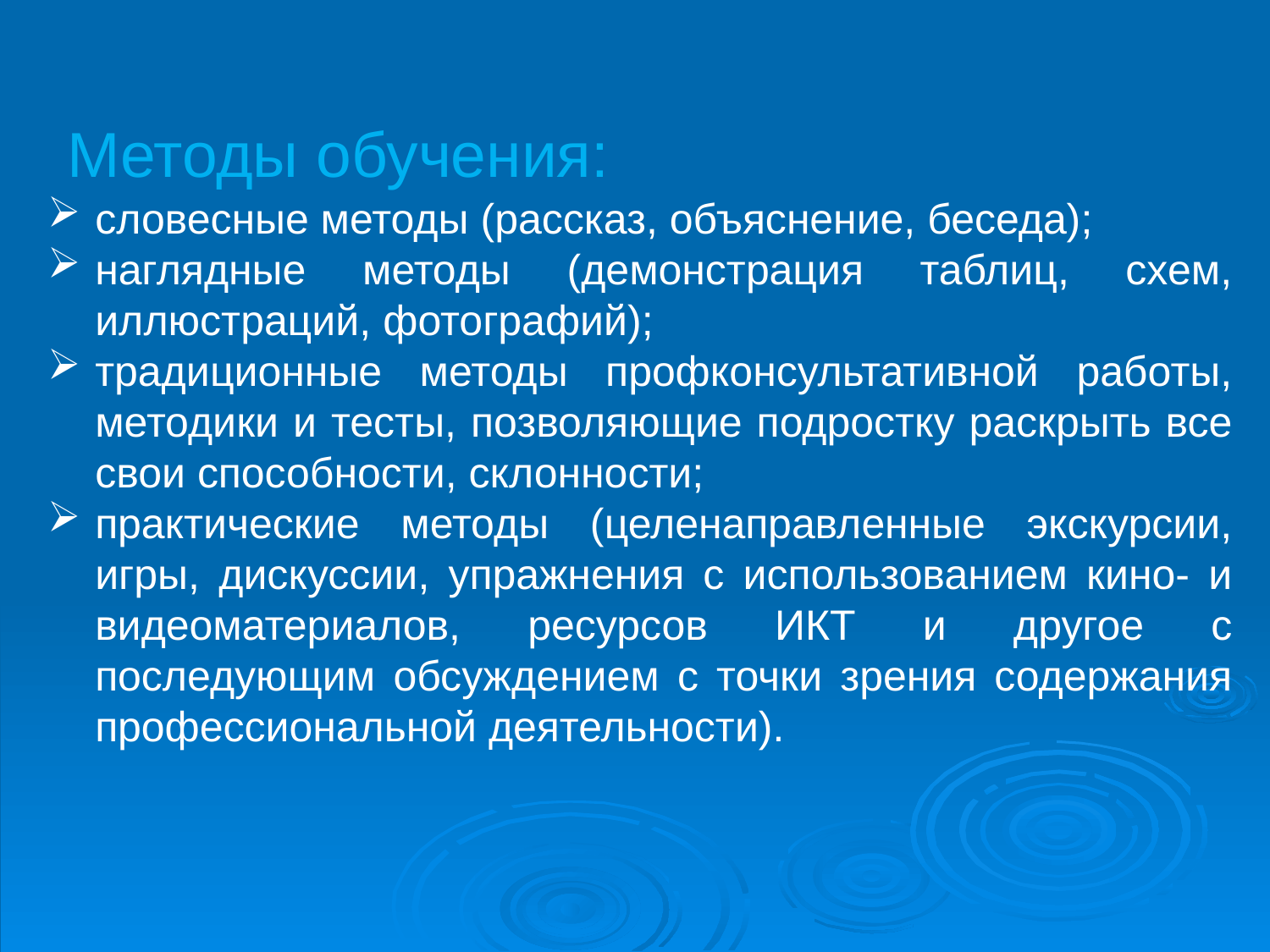

Методы обучения:
словесные методы (рассказ, объяснение, беседа);
наглядные методы (демонстрация таблиц, схем, иллюстраций, фотографий);
традиционные методы профконсультативной работы, методики и тесты, позволяющие подростку раскрыть все свои способности, склонности;
практические методы (целенаправленные экскурсии, игры, дискуссии, упражнения с использованием кино- и видеоматериалов, ресурсов ИКТ и другое с последующим обсуждением с точки зрения содержания профессиональной деятельности).